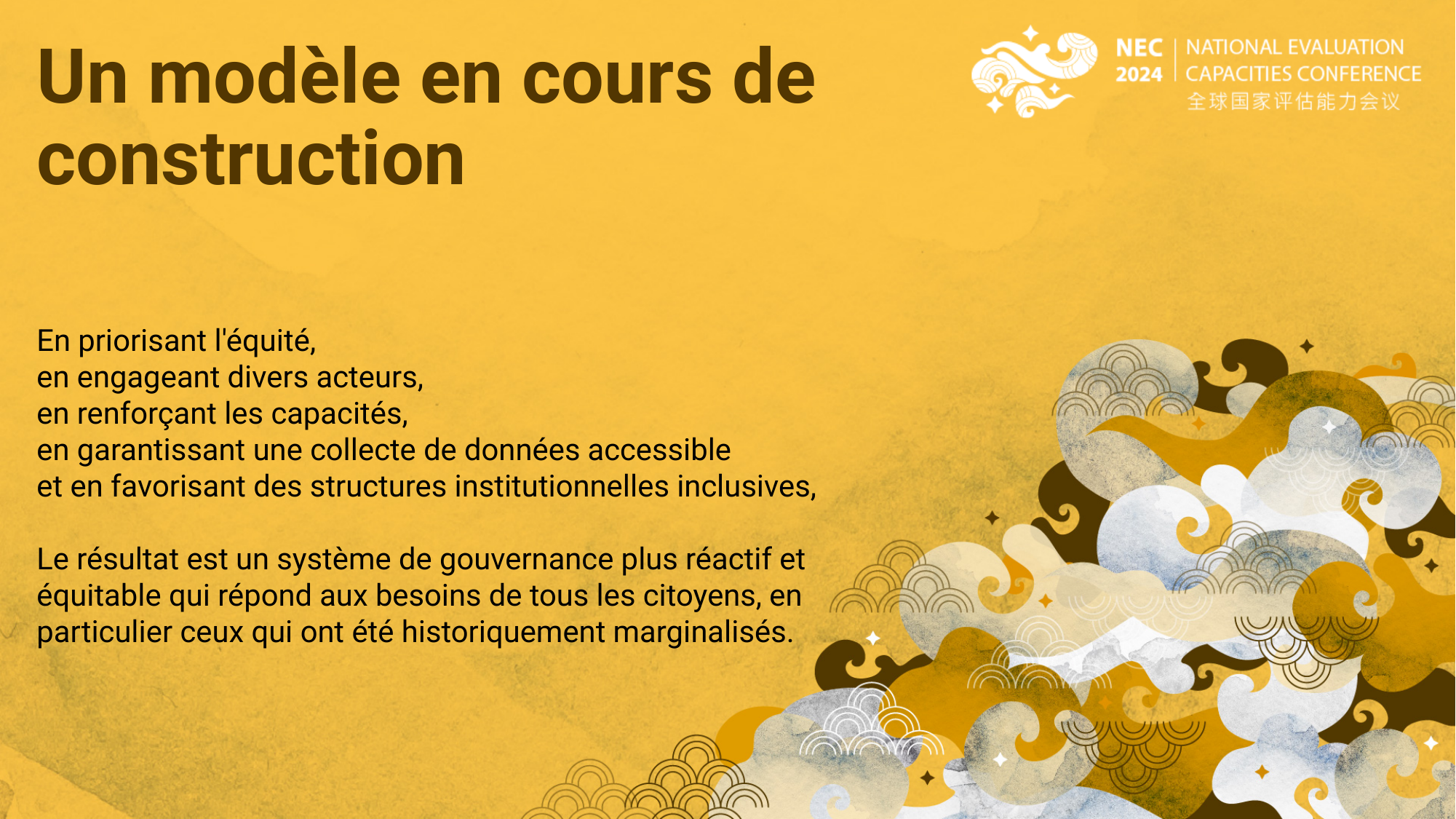

# Un modèle en cours de construction
En priorisant l'équité,
en engageant divers acteurs,
en renforçant les capacités,
en garantissant une collecte de données accessible
et en favorisant des structures institutionnelles inclusives,

Le résultat est un système de gouvernance plus réactif et équitable qui répond aux besoins de tous les citoyens, en particulier ceux qui ont été historiquement marginalisés.